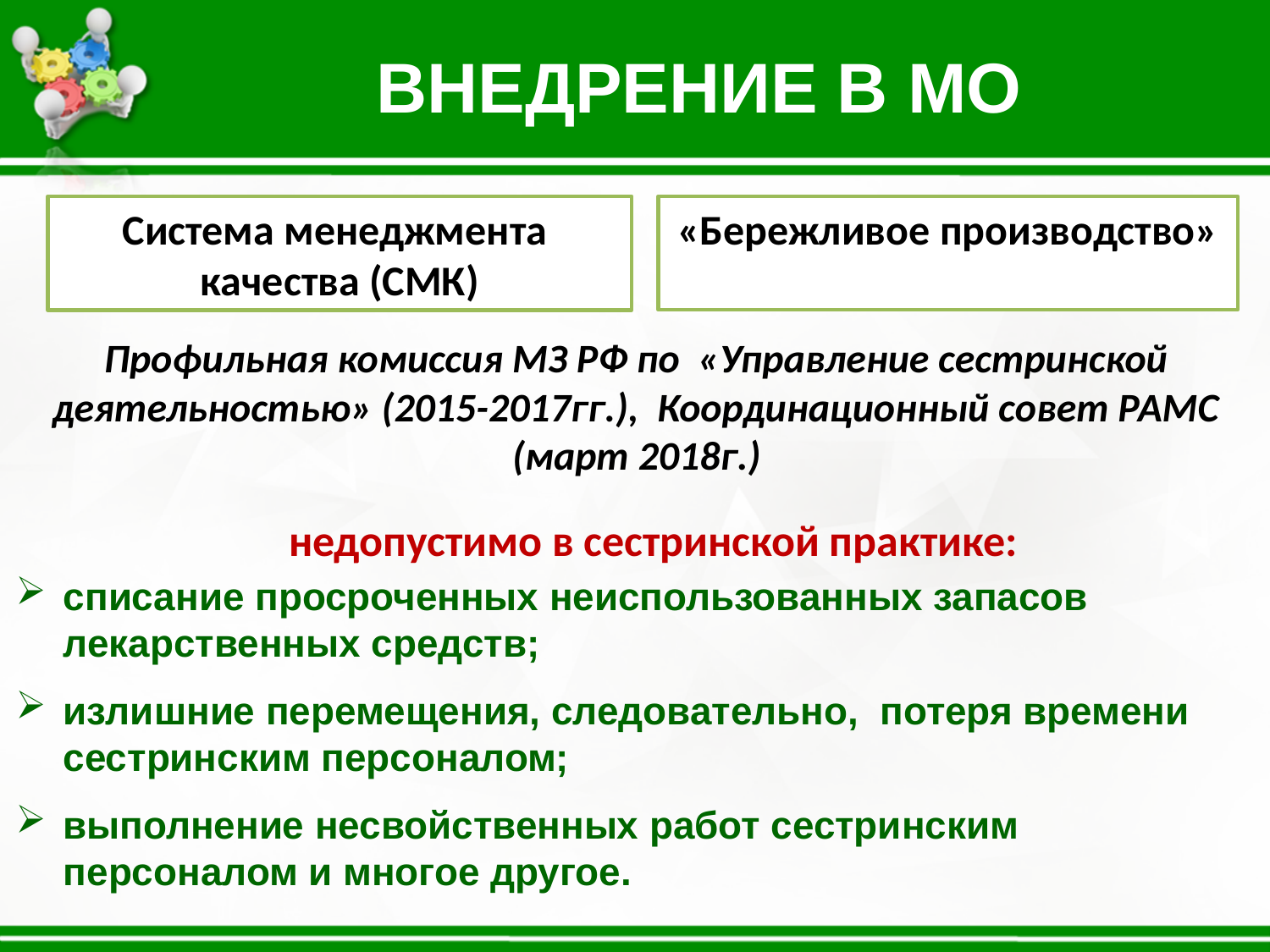

ВНЕДРЕНИЕ В МО
«Бережливое производство»

Система менеджмента
качества (СМК)
Профильная комиссия МЗ РФ по  «Управление сестринской деятельностью» (2015-2017гг.),  Координационный совет РАМС (март 2018г.)
недопустимо в сестринской практике:
списание просроченных неиспользованных запасов лекарственных средств;
излишние перемещения, следовательно,  потеря времени сестринским персоналом;
выполнение несвойственных работ сестринским персоналом и многое другое.